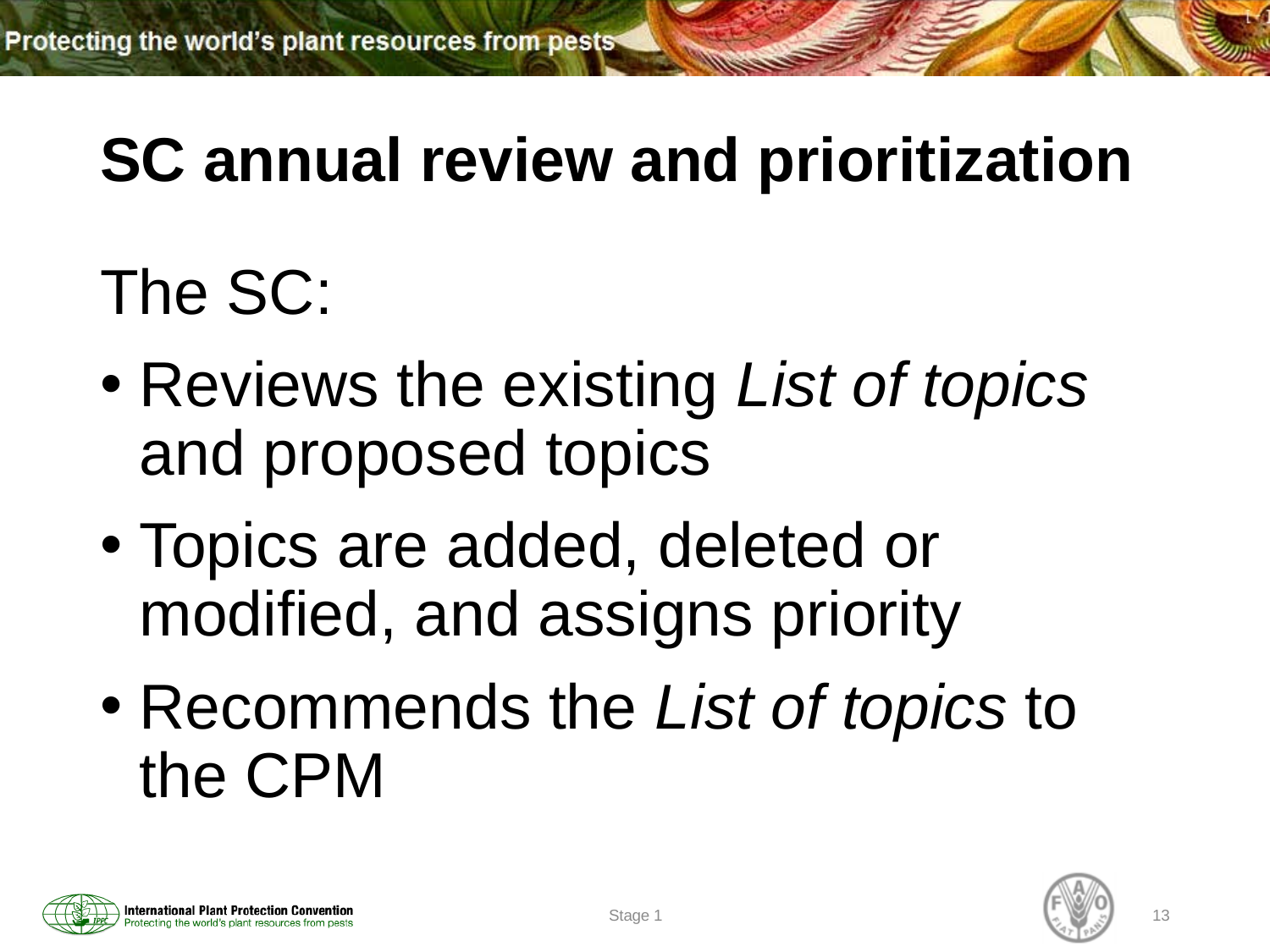

# SC annual review and prioritization
The SC:
Reviews the existing List of topics and proposed topics
Topics are added, deleted or modified, and assigns priority
Recommends the List of topics to the CPM
Stage 1
13